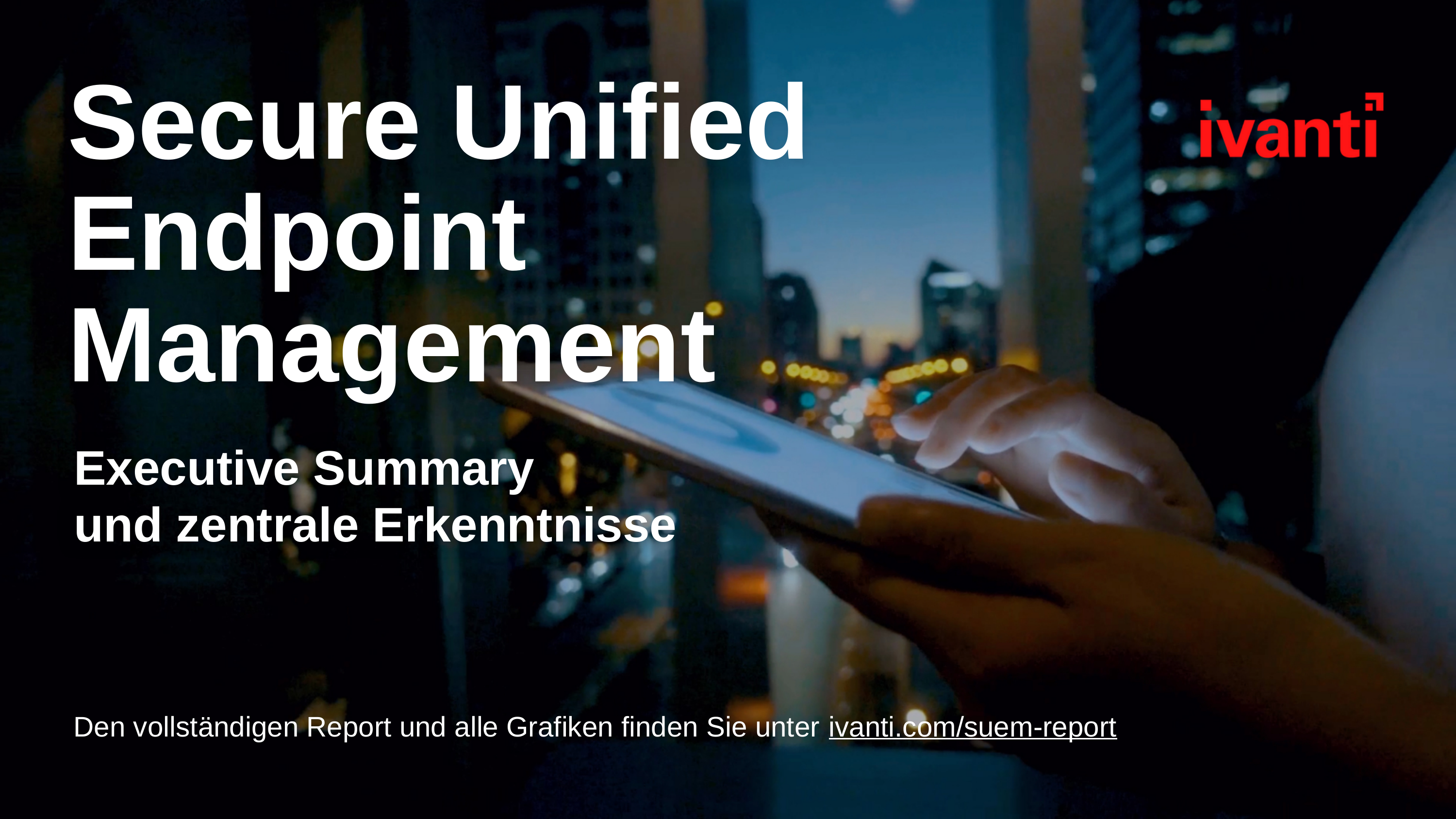

Secure Unified
Endpoint
Management

Executive Summary
und zentrale Erkenntnisse

Den vollständigen Report und alle Grafiken finden Sie unter ivanti.com/suem-report